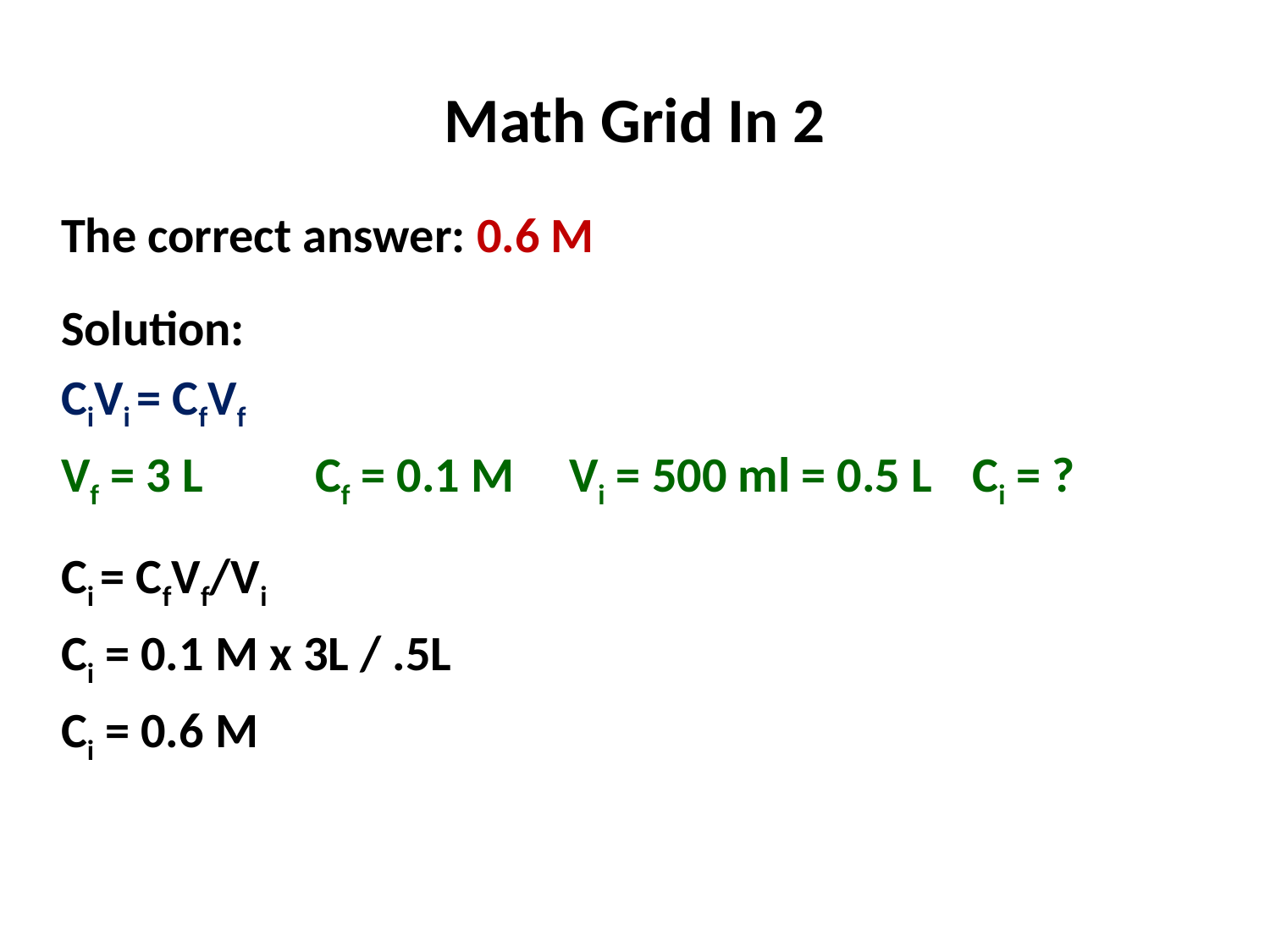

# Math Grid In 2
The correct answer: 0.6 M

Solution:
CiVi = CfVf
Vf = 3 L	Cf = 0.1 M	Vi = 500 ml = 0.5 L	  Ci = ?

Ci = CfVf/Vi
Ci = 0.1 M x 3L / .5L
Ci = 0.6 M